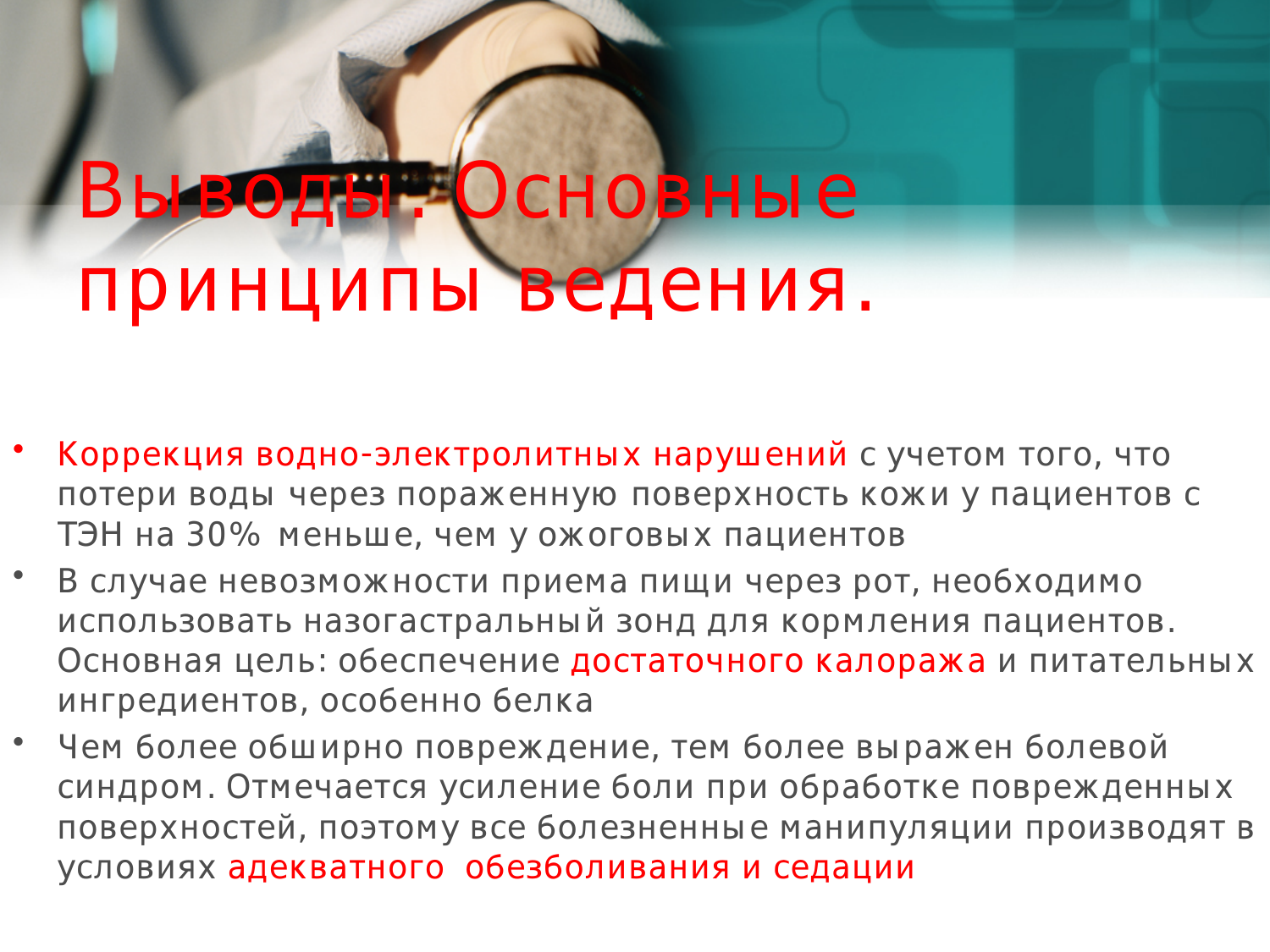

# Выводы. Основные принципы ведения.
Коррекция водно-электролитных нарушений с учетом того, что потери воды через пораженную поверхность кожи у пациентов с ТЭН на 30% меньше, чем у ожоговых пациентов
В случае невозможности приема пищи через рот, необходимо использовать назогастральный зонд для кормления пациентов. Основная цель: обеспечение достаточного калоража и питательных ингредиентов, особенно белка
Чем более обширно повреждение, тем более выражен болевой синдром. Отмечается усиление боли при обработке поврежденных поверхностей, поэтому все болезненные манипуляции производят в условиях адекватного  обезболивания и седации